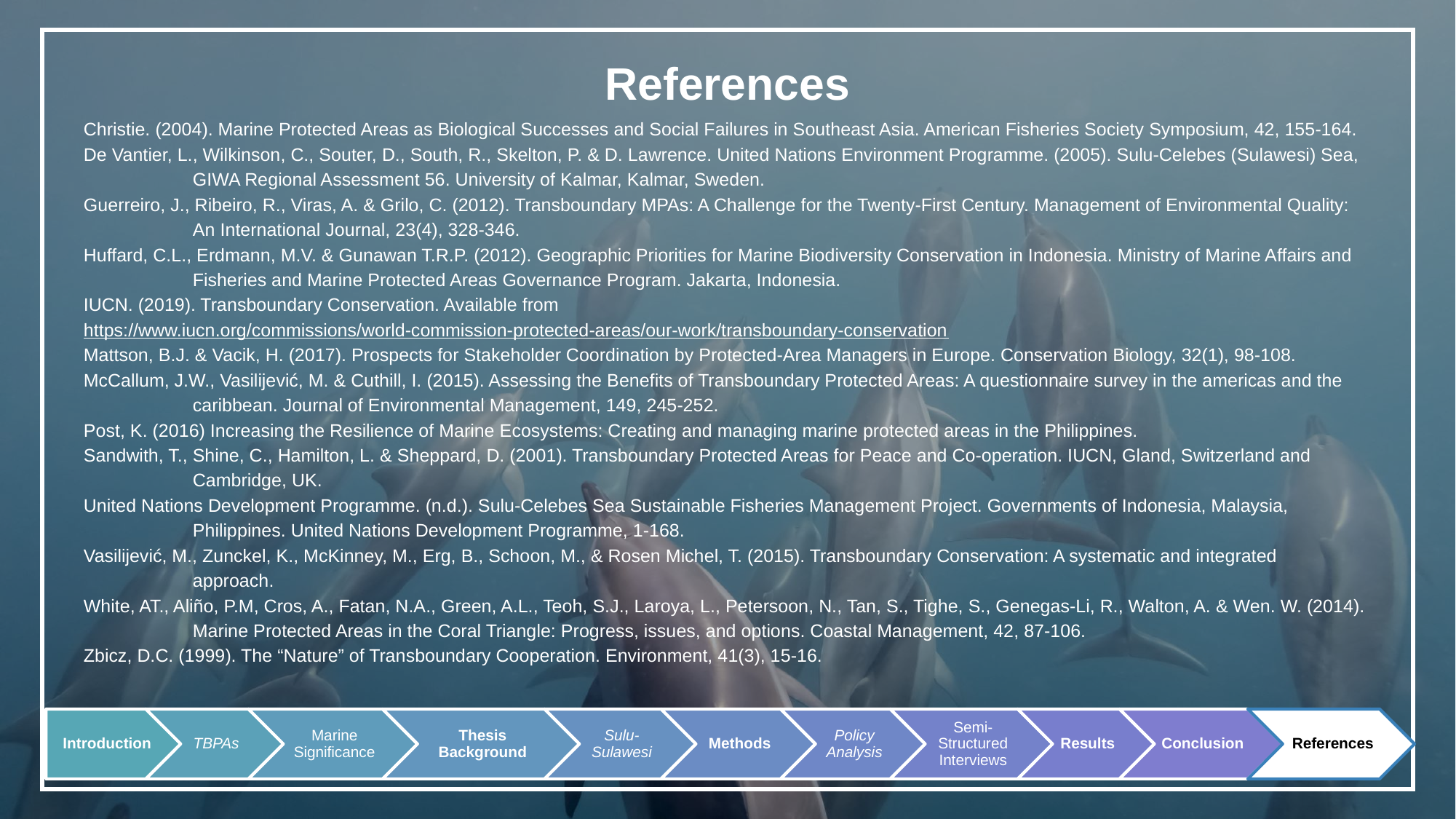

# References
Christie. (2004). Marine Protected Areas as Biological Successes and Social Failures in Southeast Asia. American Fisheries Society Symposium, 42, 155-164.
De Vantier, L., Wilkinson, C., Souter, D., South, R., Skelton, P. & D. Lawrence. United Nations Environment Programme. (2005). Sulu-Celebes (Sulawesi) Sea, 	GIWA Regional Assessment 56. University of Kalmar, Kalmar, Sweden.
Guerreiro, J., Ribeiro, R., Viras, A. & Grilo, C. (2012). Transboundary MPAs: A Challenge for the Twenty-First Century. Management of Environmental Quality: 	An International Journal, 23(4), 328-346.
Huffard, C.L., Erdmann, M.V. & Gunawan T.R.P. (2012). Geographic Priorities for Marine Biodiversity Conservation in Indonesia. Ministry of Marine Affairs and 	Fisheries and Marine Protected Areas Governance Program. Jakarta, Indonesia.
IUCN. (2019). Transboundary Conservation. Available from https://www.iucn.org/commissions/world-commission-protected-areas/our-	work/transboundary-conservation
Mattson, B.J. & Vacik, H. (2017). Prospects for Stakeholder Coordination by Protected-Area Managers in Europe. Conservation Biology, 32(1), 98-108.
McCallum, J.W., Vasilijević, M. & Cuthill, I. (2015). Assessing the Benefits of Transboundary Protected Areas: A questionnaire survey in the americas and the 	caribbean. Journal of Environmental Management, 149, 245-252.
Post, K. (2016) Increasing the Resilience of Marine Ecosystems: Creating and managing marine protected areas in the Philippines.
Sandwith, T., Shine, C., Hamilton, L. & Sheppard, D. (2001). Transboundary Protected Areas for Peace and Co-operation. IUCN, Gland, Switzerland and 	Cambridge, UK.
United Nations Development Programme. (n.d.). Sulu-Celebes Sea Sustainable Fisheries Management Project. Governments of Indonesia, Malaysia, 	Philippines. United Nations Development Programme, 1-168.
Vasilijević, M., Zunckel, K., McKinney, M., Erg, B., Schoon, M., & Rosen Michel, T. (2015). Transboundary Conservation: A systematic and integrated 	approach.
White, AT., Aliño, P.M, Cros, A., Fatan, N.A., Green, A.L., Teoh, S.J., Laroya, L., Petersoon, N., Tan, S., Tighe, S., Genegas-Li, R., Walton, A. & Wen. W. (2014). 	Marine Protected Areas in the Coral Triangle: Progress, issues, and options. Coastal Management, 42, 87-106.
Zbicz, D.C. (1999). The “Nature” of Transboundary Cooperation. Environment, 41(3), 15-16.
Introduction
TBPAs
Marine Significance
Thesis Background
Sulu-Sulawesi
Methods
Policy Analysis
Semi-Structured Interviews
Results
Conclusion
References